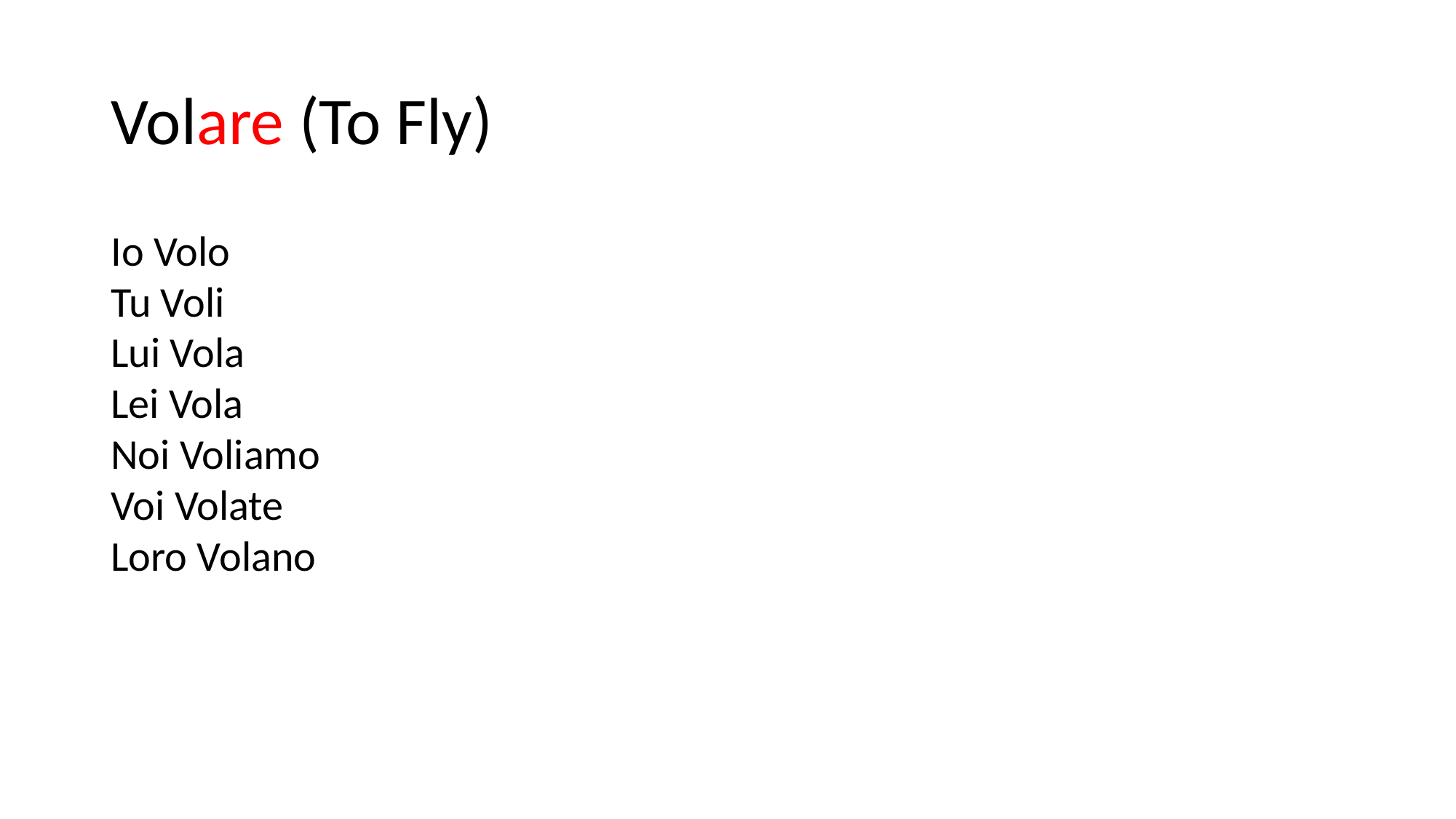

# Volare (To Fly)
Io Volo
Tu Voli
Lui Vola
Lei Vola
Noi Voliamo
Voi Volate
Loro Volano